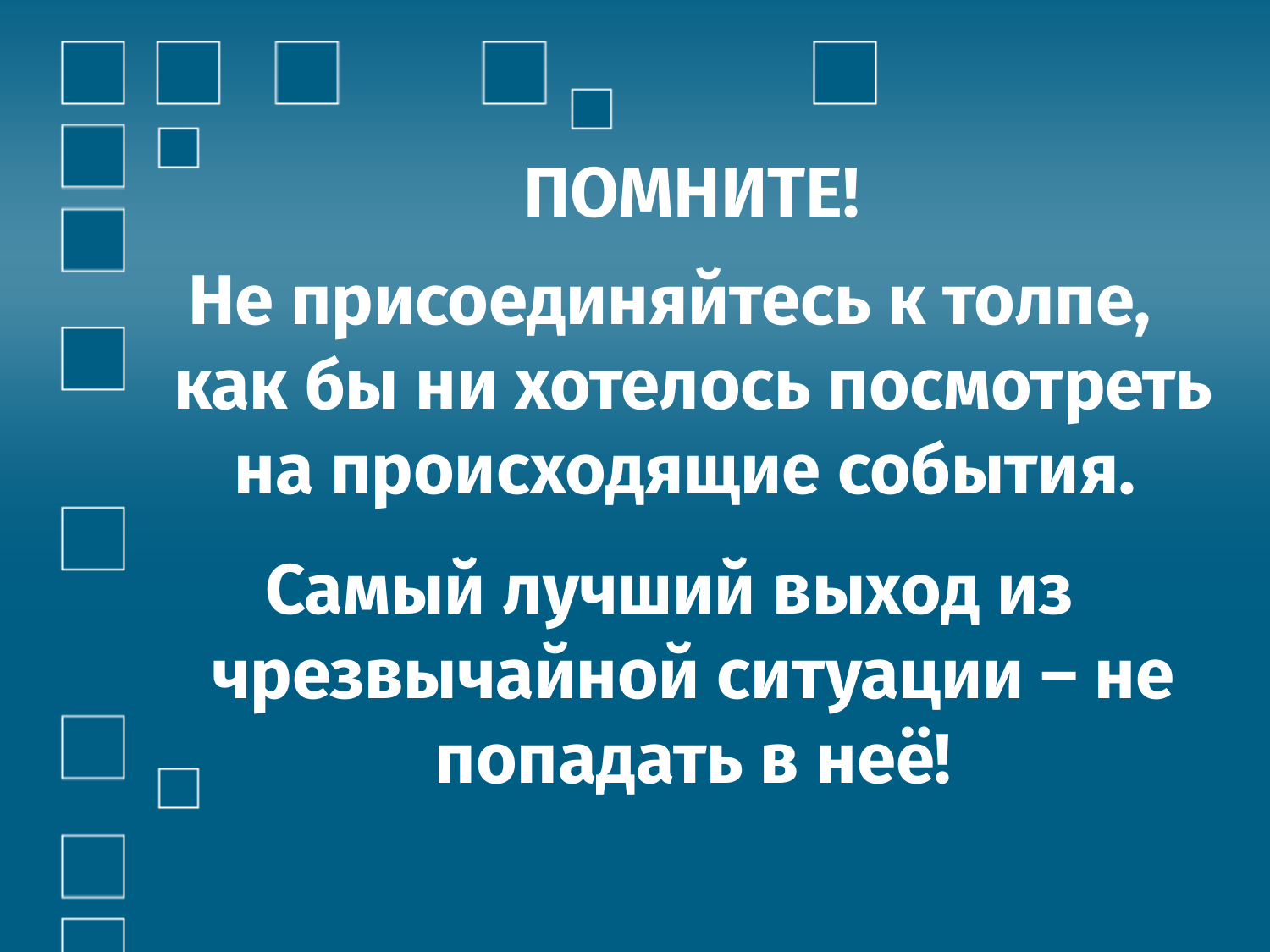

# ПОМНИТЕ!
Не присоединяйтесь к толпе, как бы ни хотелось посмотреть на происходящие события.
Самый лучший выход из чрезвычайной ситуации – не попадать в неё!